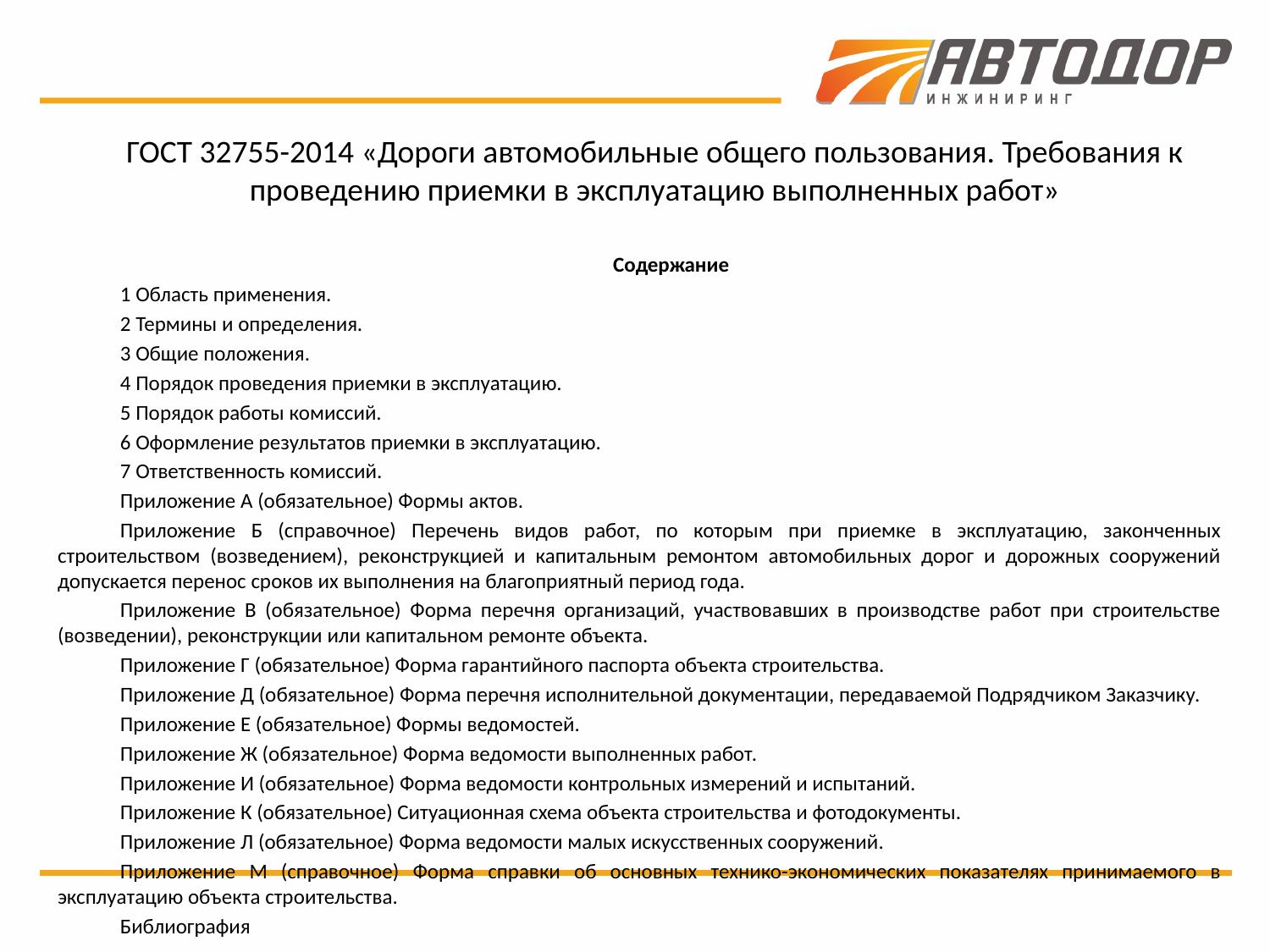

# ГОСТ 32755-2014 «Дороги автомобильные общего пользования. Требования к проведению приемки в эксплуатацию выполненных работ»

Содержание
1 Область применения.
2 Термины и определения.
3 Общие положения.
4 Порядок проведения приемки в эксплуатацию.
5 Порядок работы комиссий.
6 Оформление результатов приемки в эксплуатацию.
7 Ответственность комиссий.
Приложение А (обязательное) Формы актов.
Приложение Б (справочное) Перечень видов работ, по которым при приемке в эксплуатацию, законченных строительством (возведением), реконструкцией и капитальным ремонтом автомобильных дорог и дорожных сооружений допускается перенос сроков их выполнения на благоприятный период года.
Приложение В (обязательное) Форма перечня организаций, участвовавших в производстве работ при строительстве (возведении), реконструкции или капитальном ремонте объекта.
Приложение Г (обязательное) Форма гарантийного паспорта объекта строительства.
Приложение Д (обязательное) Форма перечня исполнительной документации, передаваемой Подрядчиком Заказчику.
Приложение Е (обязательное) Формы ведомостей.
Приложение Ж (обязательное) Форма ведомости выполненных работ.
Приложение И (обязательное) Форма ведомости контрольных измерений и испытаний.
Приложение К (обязательное) Ситуационная схема объекта строительства и фотодокументы.
Приложение Л (обязательное) Форма ведомости малых искусственных сооружений.
Приложение М (справочное) Форма справки об основных технико-экономических показателях принимаемого в эксплуатацию объекта строительства.
Библиография